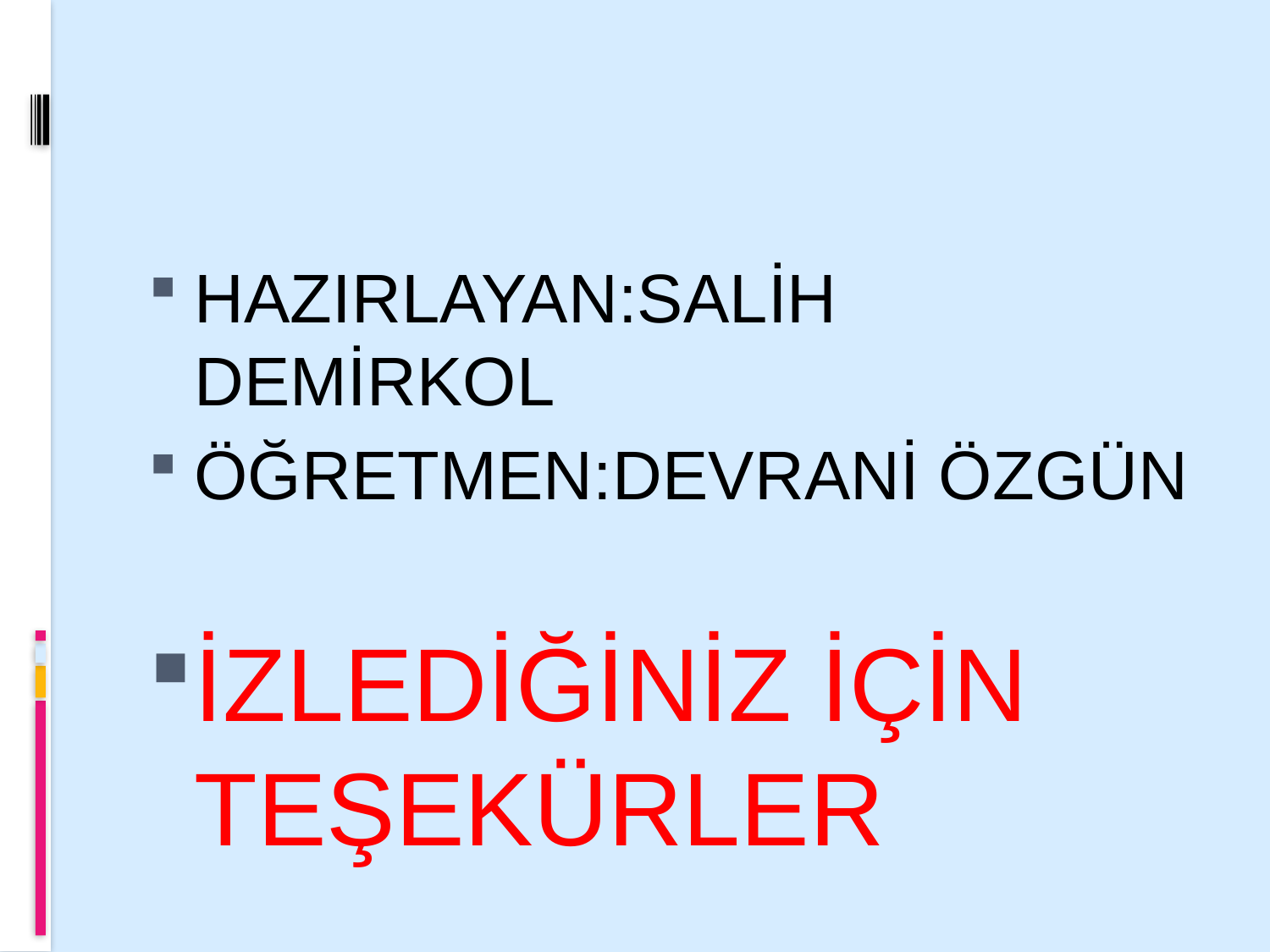

#
HAZIRLAYAN:SALİH DEMİRKOL
ÖĞRETMEN:DEVRANİ ÖZGÜN

İZLEDİĞİNİZ İÇİN TEŞEKÜRLER